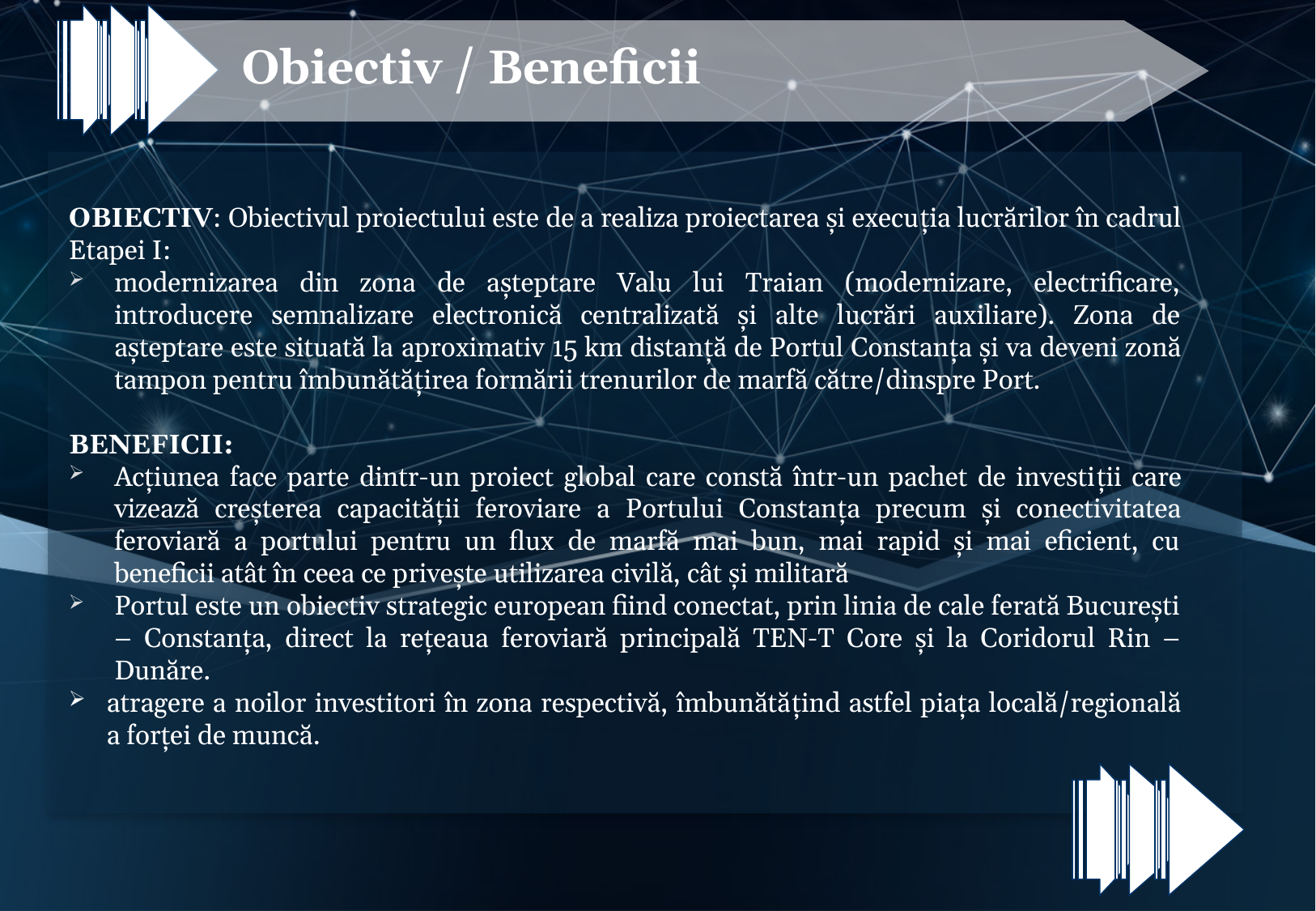

Obiectiv / Beneficii

|  |
| --- |

OBIECTIV: Obiectivul proiectului este de a realiza proiectarea și execuția lucrărilor în cadrul Etapei I:
modernizarea din zona de așteptare Valu lui Traian (modernizare, electrificare, introducere semnalizare electronică centralizată și alte lucrări auxiliare). Zona de așteptare este situată la aproximativ 15 km distanță de Portul Constanța și va deveni zonă tampon pentru îmbunătățirea formării trenurilor de marfă către/dinspre Port.

BENEFICII:
Acțiunea face parte dintr-un proiect global care constă într-un pachet de investiții care vizează creșterea capacității feroviare a Portului Constanța precum și conectivitatea feroviară a portului pentru un flux de marfă mai bun, mai rapid și mai eficient, cu beneficii atât în ceea ce privește utilizarea civilă, cât și militară
Portul este un obiectiv strategic european fiind conectat, prin linia de cale ferată București – Constanța, direct la rețeaua feroviară principală TEN-T Core și la Coridorul Rin – Dunăre.
atragere a noilor investitori în zona respectivă, îmbunătățind astfel piața locală/regională a forței de muncă.